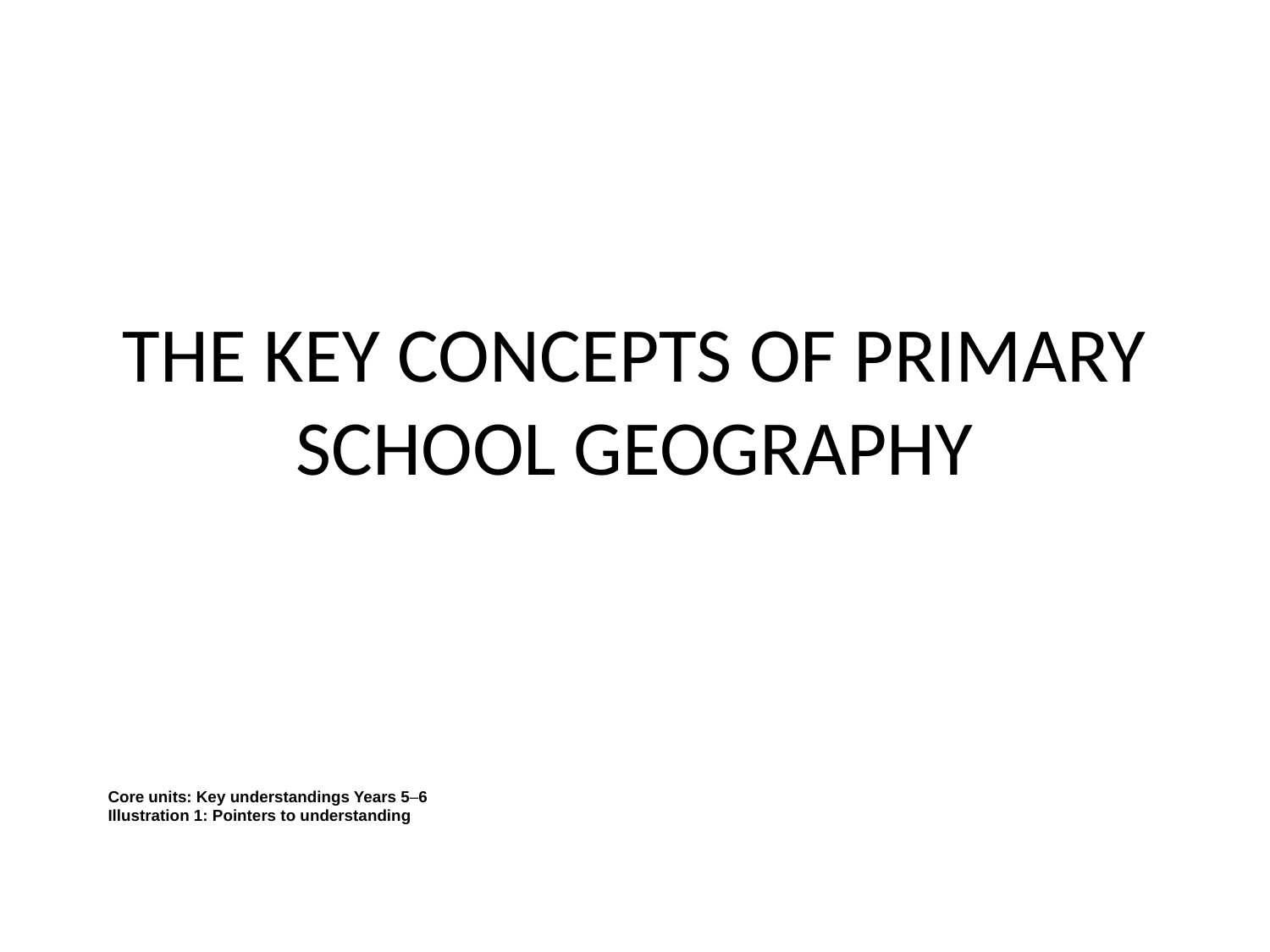

# The key concepts of primary school geography
Core units: Key understandings Years 5–6
Illustration 1: Pointers to understanding